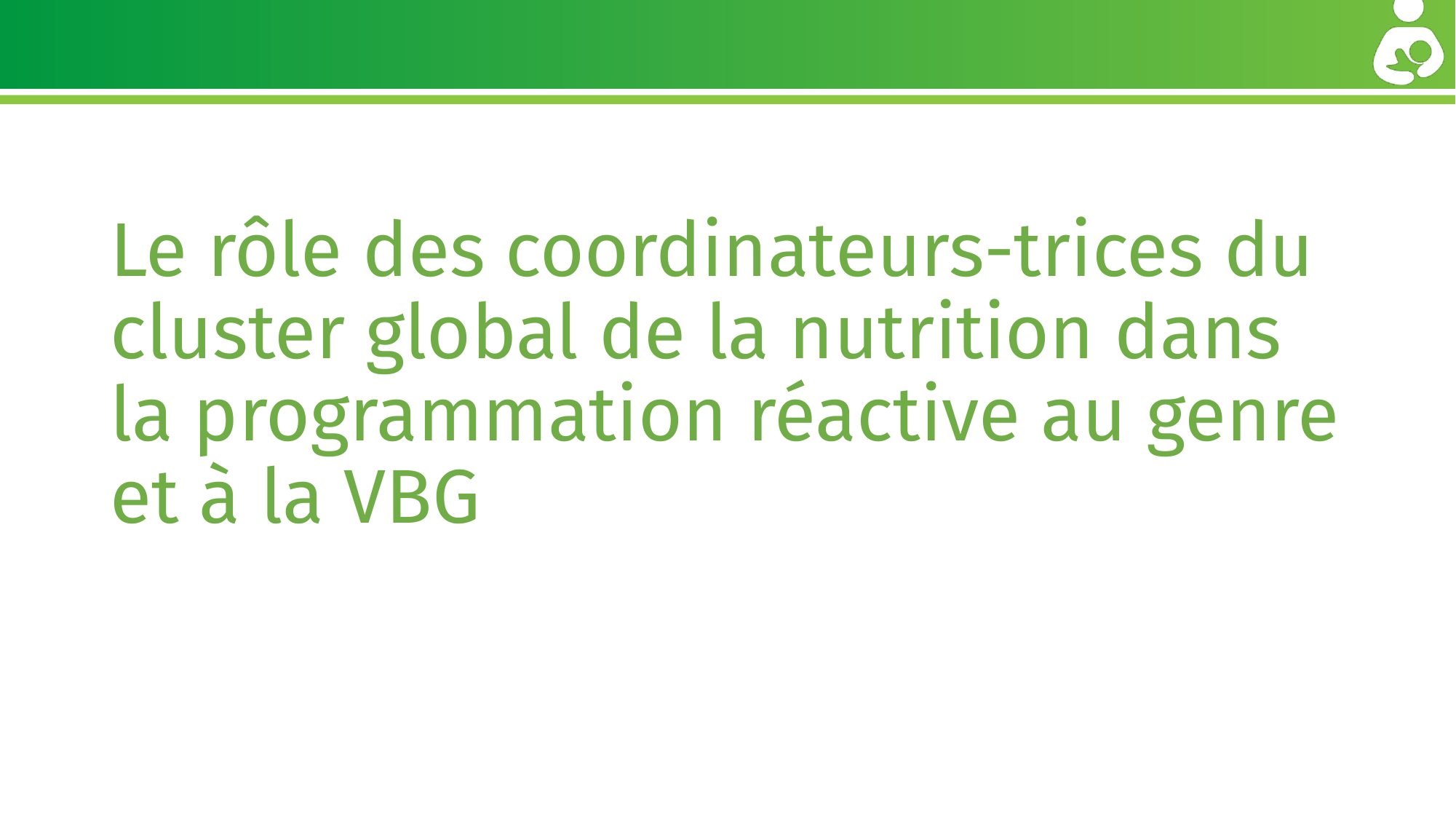

# Le rôle des coordinateurs-trices du cluster global de la nutrition dans la programmation réactive au genre et à la VBG